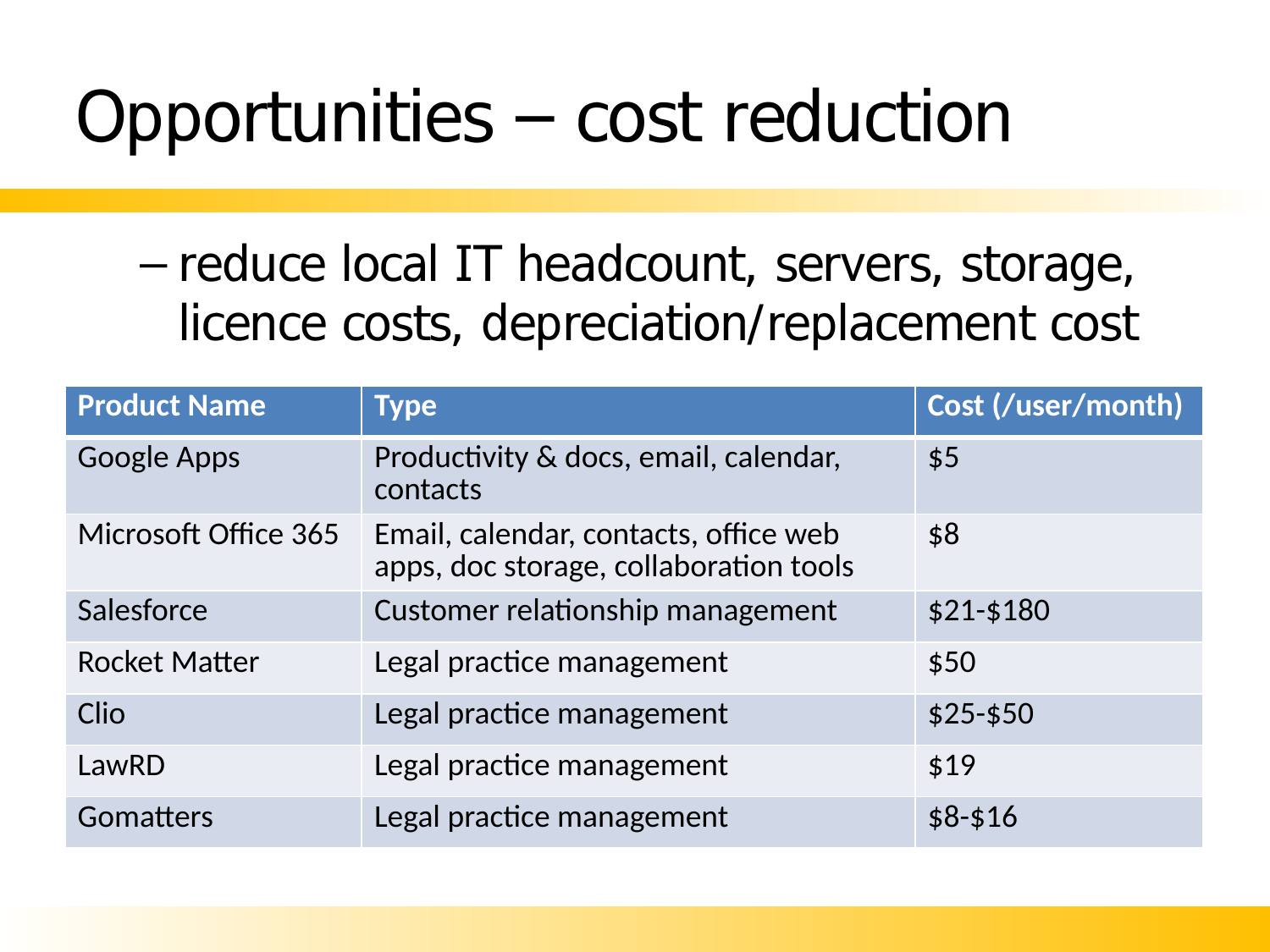

# Opportunities – cost reduction
reduce local IT headcount, servers, storage, licence costs, depreciation/replacement cost
| Product Name | Type | Cost (/user/month) |
| --- | --- | --- |
| Google Apps | Productivity & docs, email, calendar, contacts | $5 |
| Microsoft Office 365 | Email, calendar, contacts, office web apps, doc storage, collaboration tools | $8 |
| Salesforce | Customer relationship management | $21-$180 |
| Rocket Matter | Legal practice management | $50 |
| Clio | Legal practice management | $25-$50 |
| LawRD | Legal practice management | $19 |
| Gomatters | Legal practice management | $8-$16 |